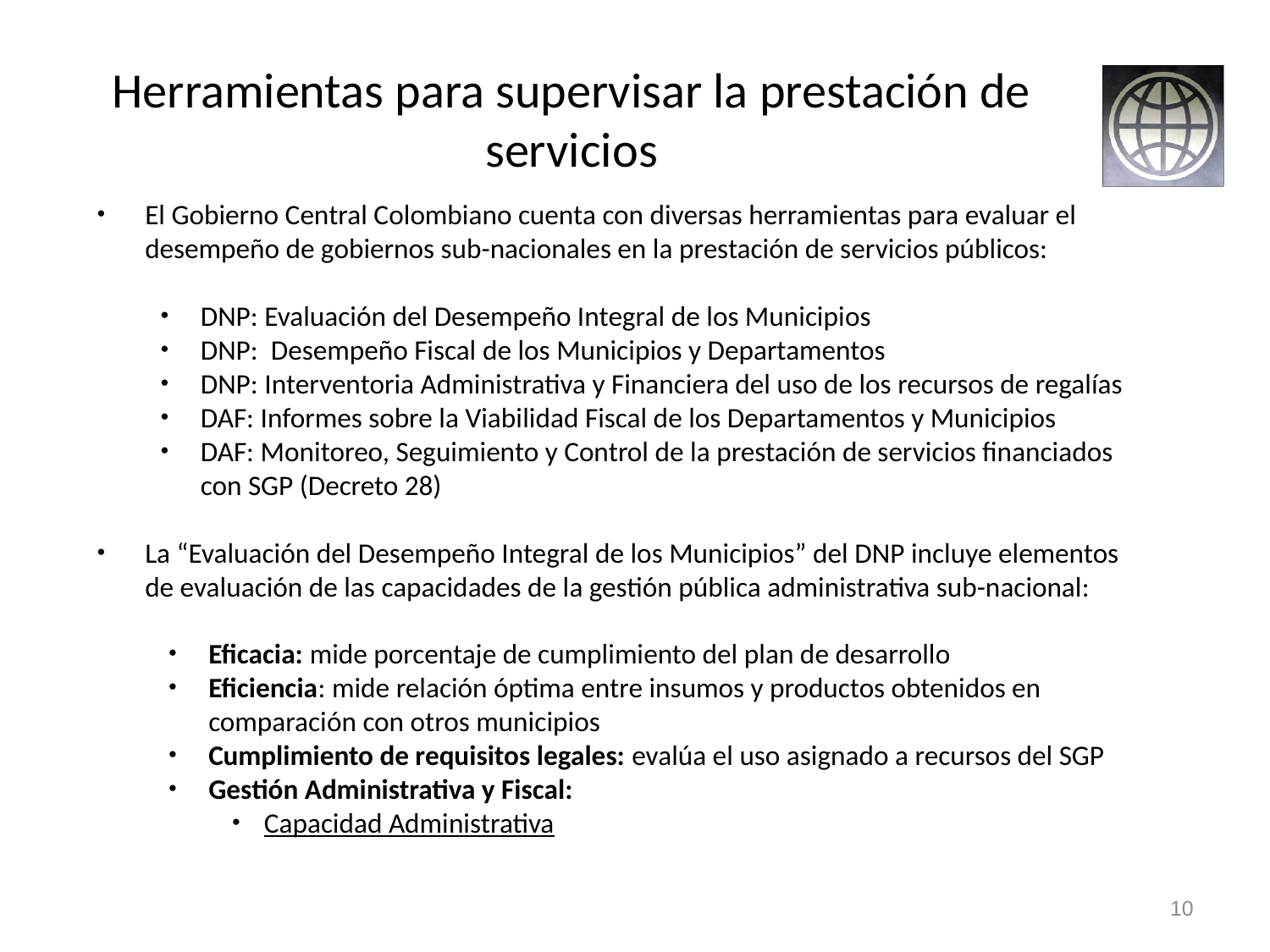

# Herramientas para supervisar la prestación de servicios
El Gobierno Central Colombiano cuenta con diversas herramientas para evaluar el desempeño de gobiernos sub-nacionales en la prestación de servicios públicos:

DNP: Evaluación del Desempeño Integral de los Municipios
DNP:  Desempeño Fiscal de los Municipios y Departamentos
DNP: Interventoria Administrativa y Financiera del uso de los recursos de regalías
DAF: Informes sobre la Viabilidad Fiscal de los Departamentos y Municipios
DAF: Monitoreo, Seguimiento y Control de la prestación de servicios financiados con SGP (Decreto 28)

La “Evaluación del Desempeño Integral de los Municipios” del DNP incluye elementos de evaluación de las capacidades de la gestión pública administrativa sub-nacional:

Eficacia: mide porcentaje de cumplimiento del plan de desarrollo
Eficiencia: mide relación óptima entre insumos y productos obtenidos en comparación con otros municipios
Cumplimiento de requisitos legales: evalúa el uso asignado a recursos del SGP
Gestión Administrativa y Fiscal:
Capacidad Administrativa

10